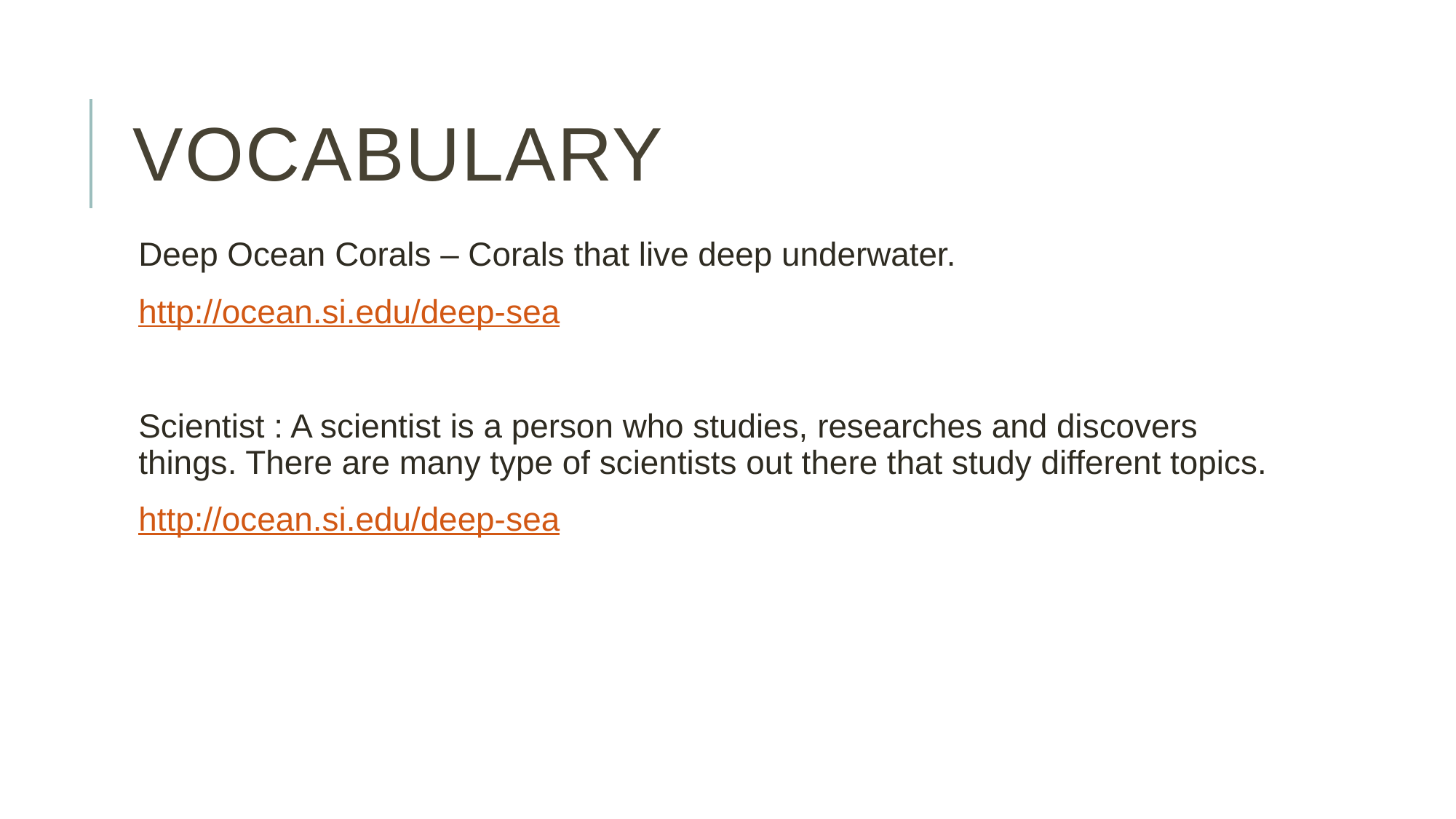

# vocabulary
Deep Ocean Corals – Corals that live deep underwater.
http://ocean.si.edu/deep-sea

Scientist : A scientist is a person who studies, researches and discovers things. There are many type of scientists out there that study different topics.
http://ocean.si.edu/deep-sea